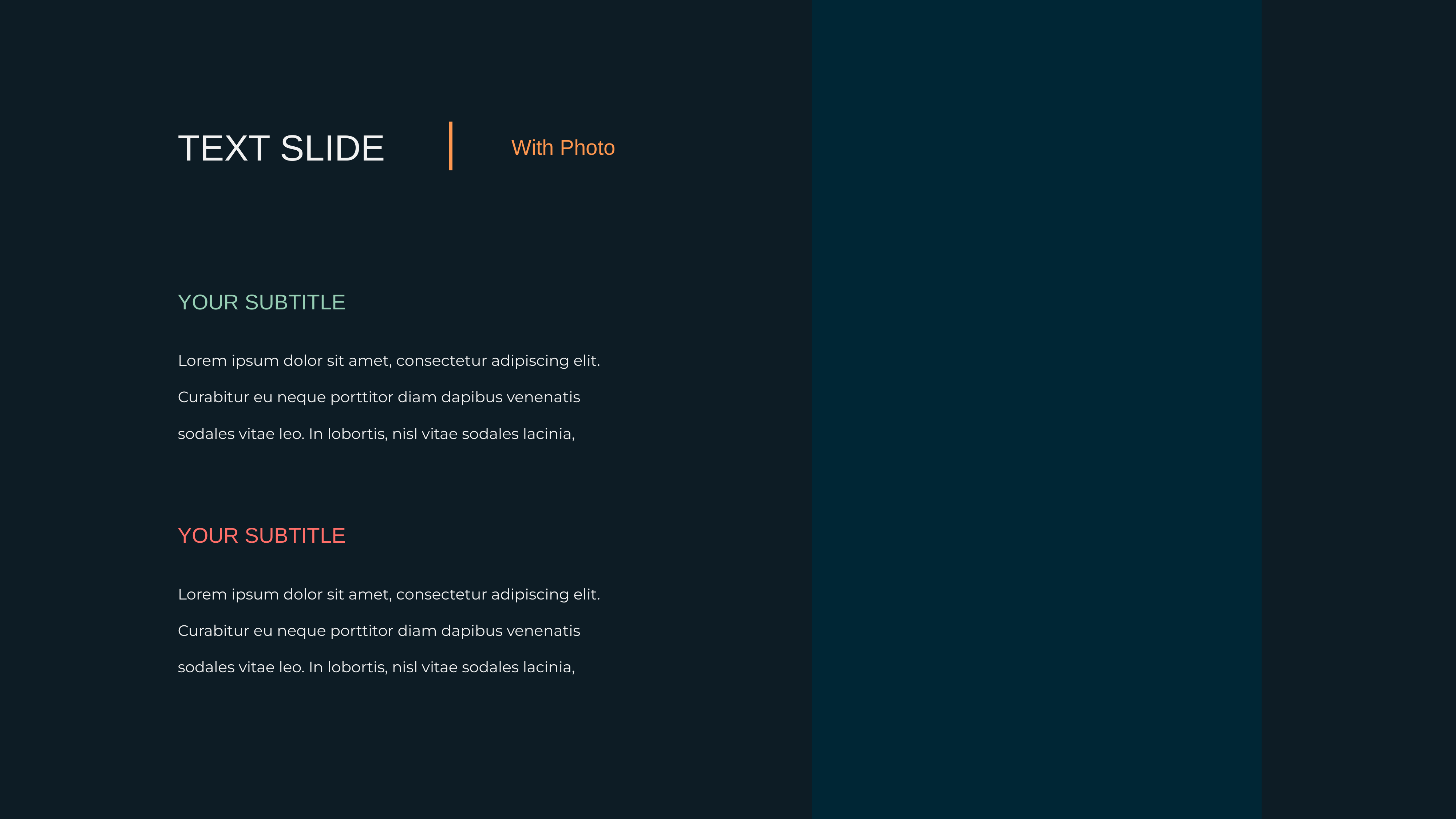

TEXT SLIDE
With Photo
YOUR SUBTITLE
Lorem ipsum dolor sit amet, consectetur adipiscing elit. Curabitur eu neque porttitor diam dapibus venenatis sodales vitae leo. In lobortis, nisl vitae sodales lacinia,
YOUR SUBTITLE
Lorem ipsum dolor sit amet, consectetur adipiscing elit. Curabitur eu neque porttitor diam dapibus venenatis sodales vitae leo. In lobortis, nisl vitae sodales lacinia,